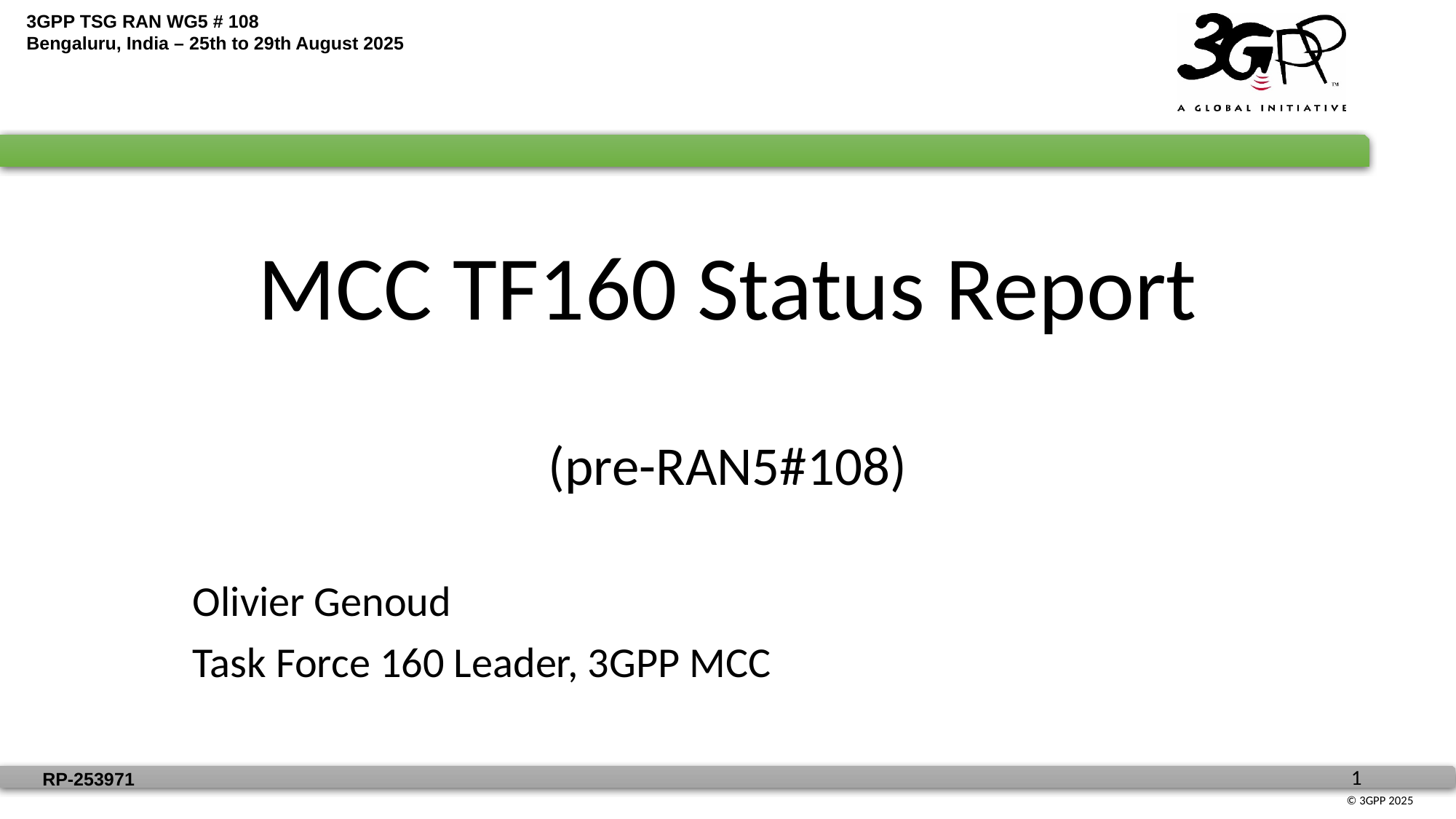

# MCC TF160 Status Report (pre-RAN5#108)
Olivier Genoud
Task Force 160 Leader, 3GPP MCC